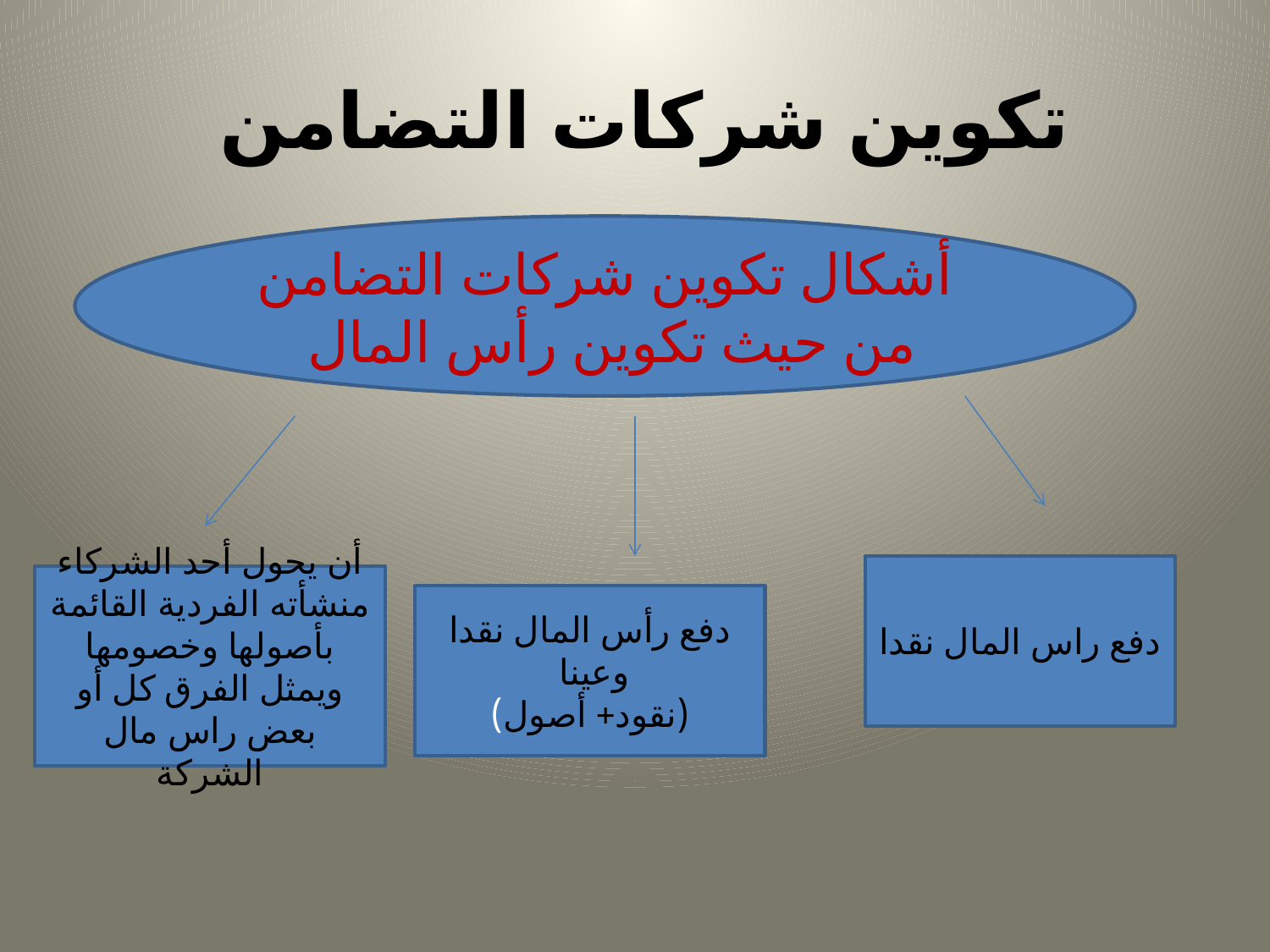

# تكوين شركات التضامن
أشكال تكوين شركات التضامن من حيث تكوين رأس المال

دفع راس المال نقدا
أن يحول أحد الشركاء منشأته الفردية القائمة بأصولها وخصومها ويمثل الفرق كل أو بعض راس مال الشركة
دفع رأس المال نقدا وعينا
(نقود+ أصول)